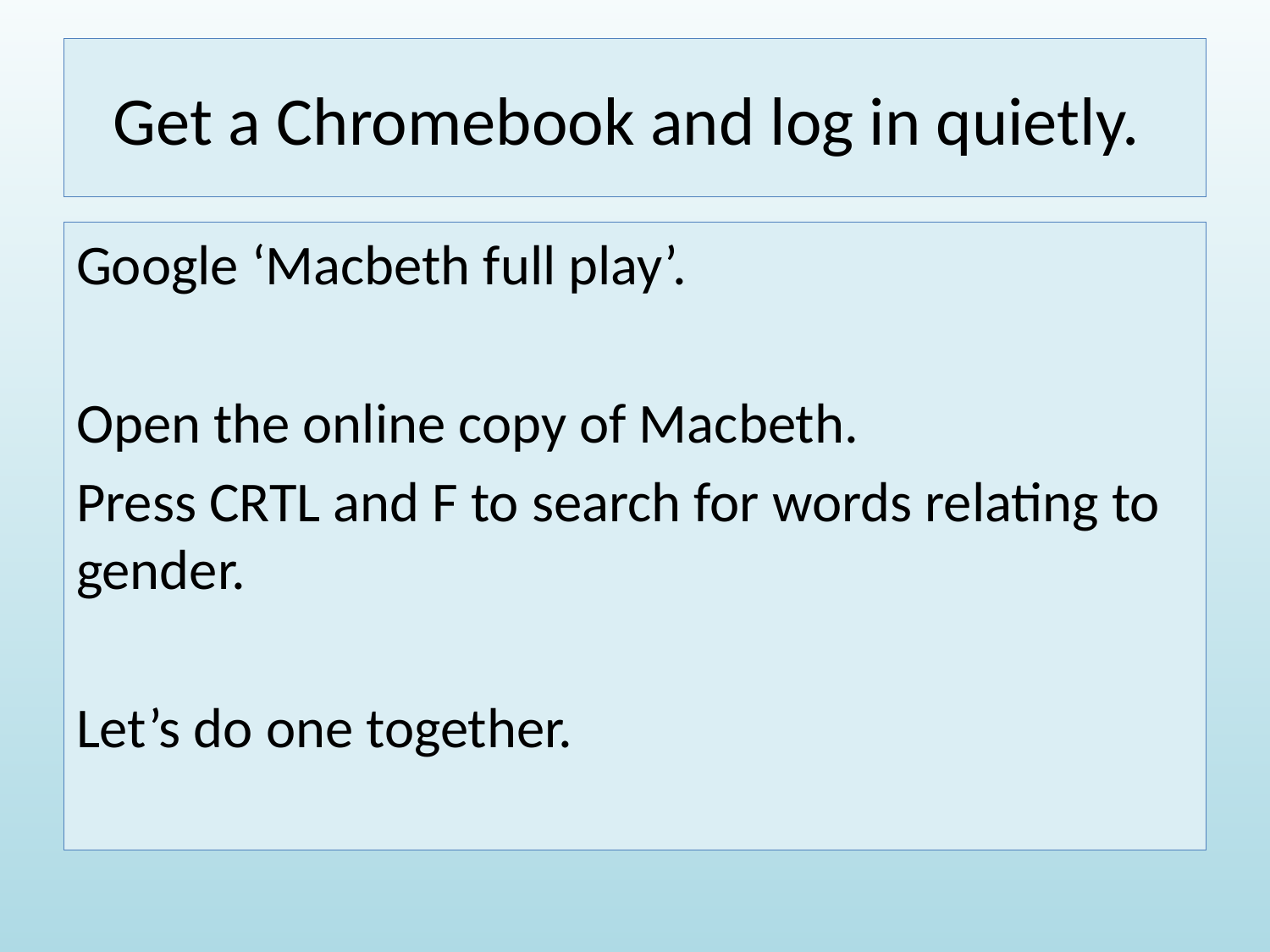

# Get a Chromebook and log in quietly.
Google ‘Macbeth full play’.

Open the online copy of Macbeth.
Press CRTL and F to search for words relating to gender.

Let’s do one together.